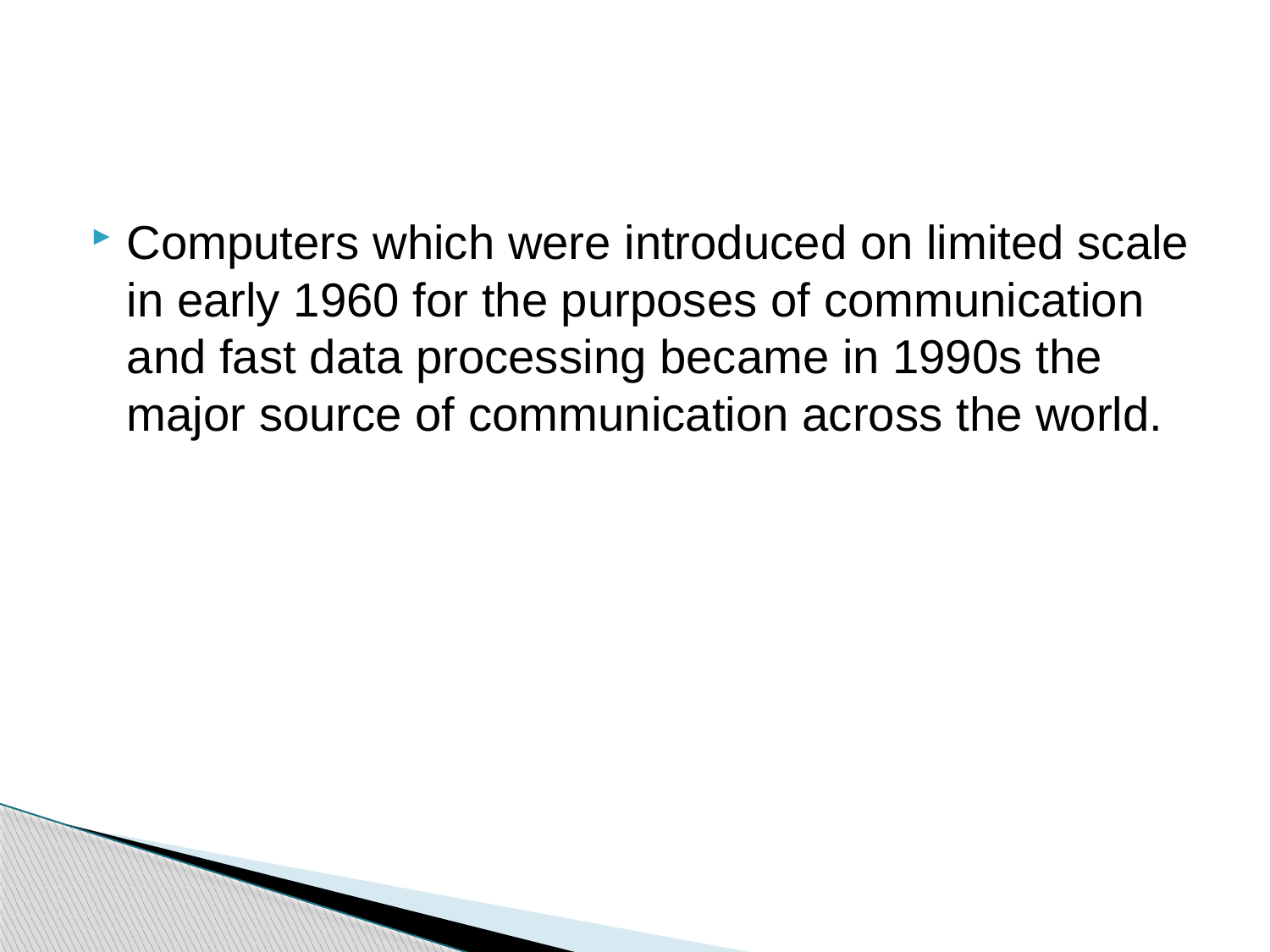

#
Computers which were introduced on limited scale in early 1960 for the purposes of communication and fast data processing became in 1990s the major source of communication across the world.